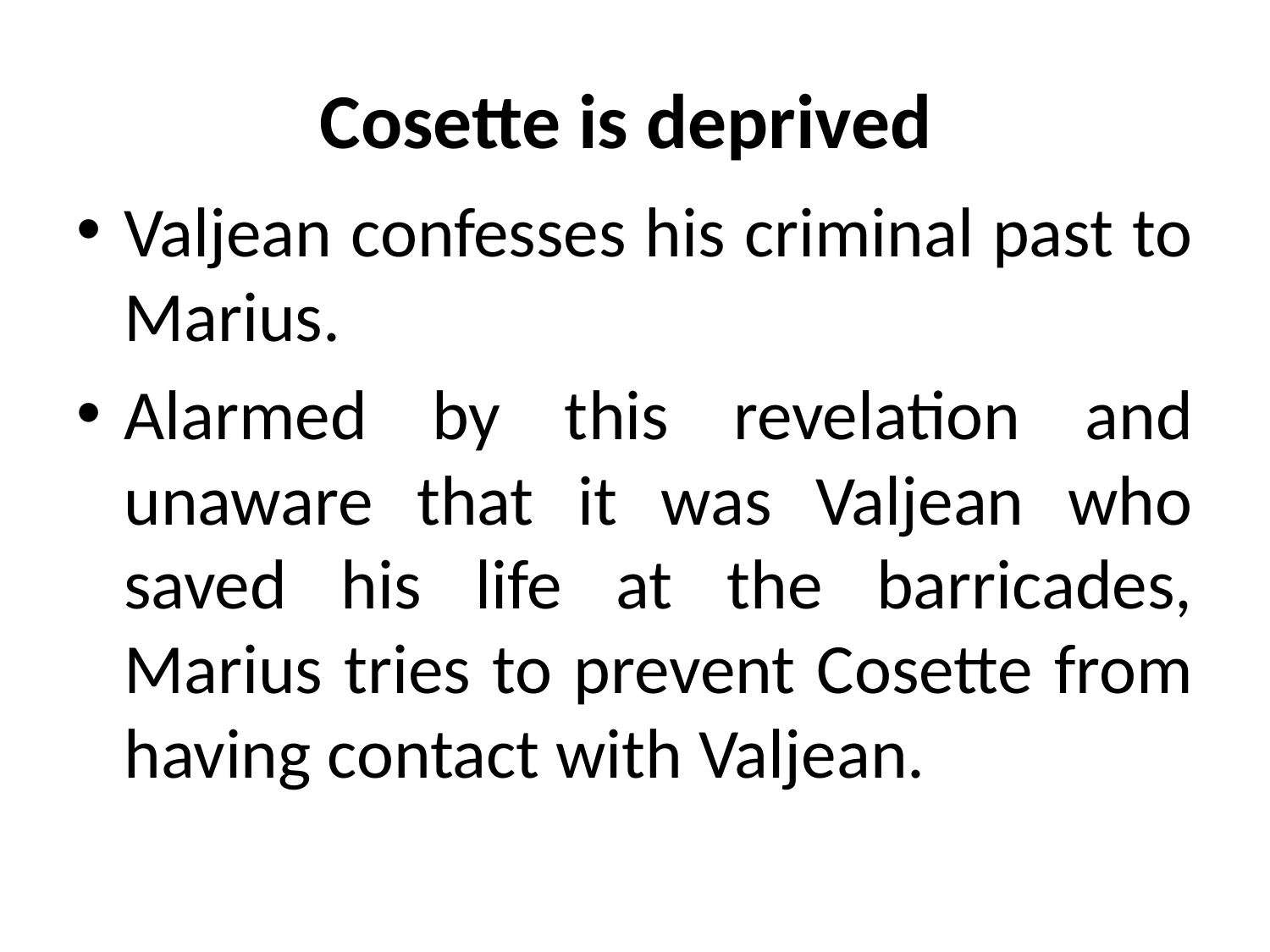

# Cosette is deprived
Valjean confesses his criminal past to Marius.
Alarmed by this revelation and unaware that it was Valjean who saved his life at the barricades, Marius tries to prevent Cosette from having contact with Valjean.